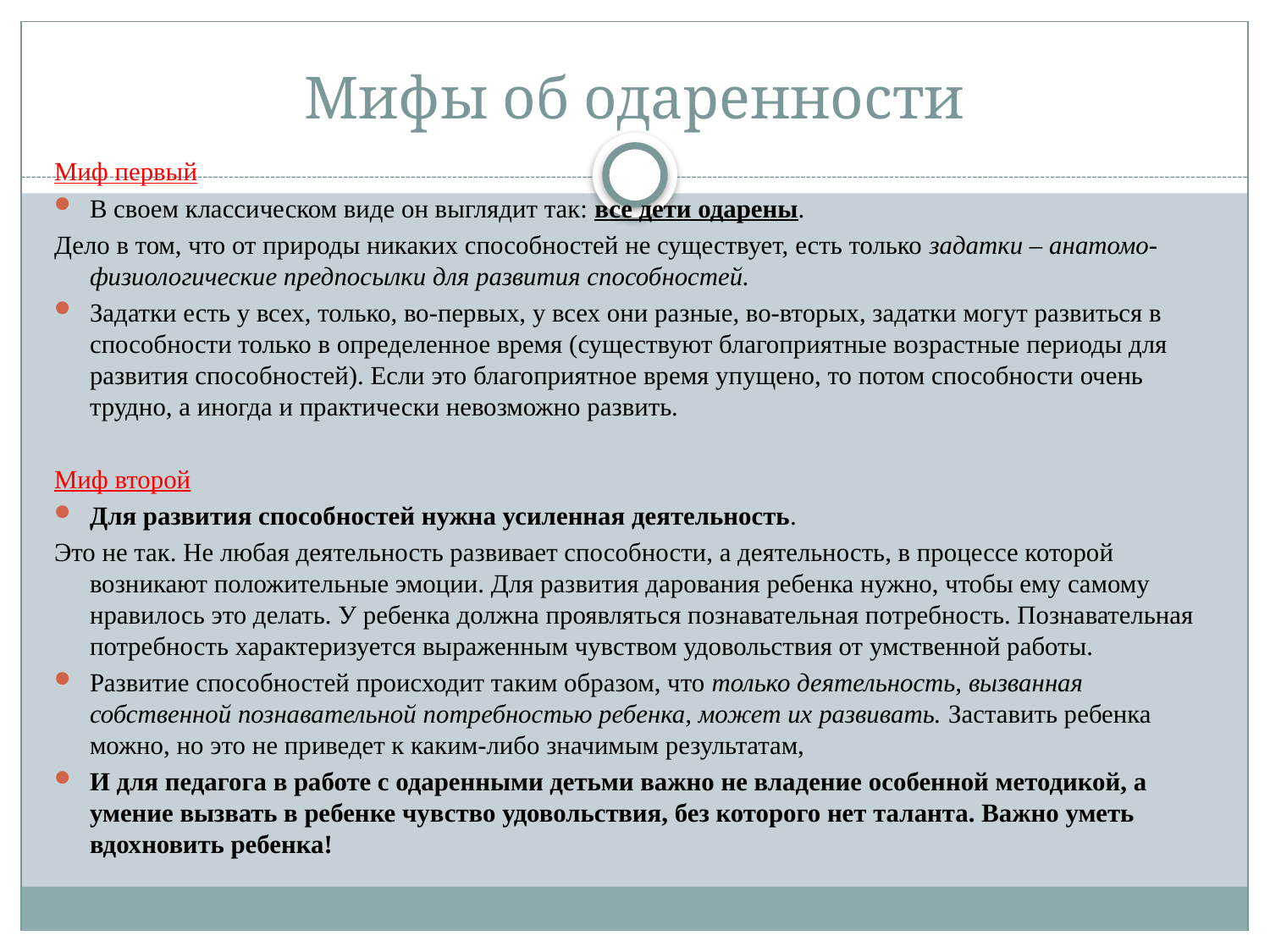

# Мифы об одаренности
Миф первый
В своем классическом виде он выглядит так: все дети одарены.
Дело в том, что от природы никаких способностей не существует, есть только задатки – анатомо-физиологические предпосылки для развития способностей.
Задатки есть у всех, только, во-первых, у всех они разные, во-вторых, задатки могут развиться в способности только в определенное время (существуют благоприятные возрастные периоды для развития способностей). Если это благоприятное время упущено, то потом способности очень трудно, а иногда и практически невозможно развить.

Миф второй
Для развития способностей нужна усиленная деятельность.
Это не так. Не любая деятельность развивает способности, а деятельность, в процессе которой возникают положительные эмоции. Для развития дарования ребенка нужно, чтобы ему самому нравилось это делать. У ребенка должна проявляться познавательная потребность. Познавательная потребность характеризуется выраженным чувством удовольствия от умственной работы.
Развитие способностей происходит таким образом, что только деятельность, вызванная собственной познавательной потребностью ребенка, может их развивать. Заставить ребенка можно, но это не приведет к каким-либо значимым результатам,
И для педагога в работе с одаренными детьми важно не владение особенной методикой, а умение вызвать в ребенке чувство удовольствия, без которого нет таланта. Важно уметь вдохновить ребенка!